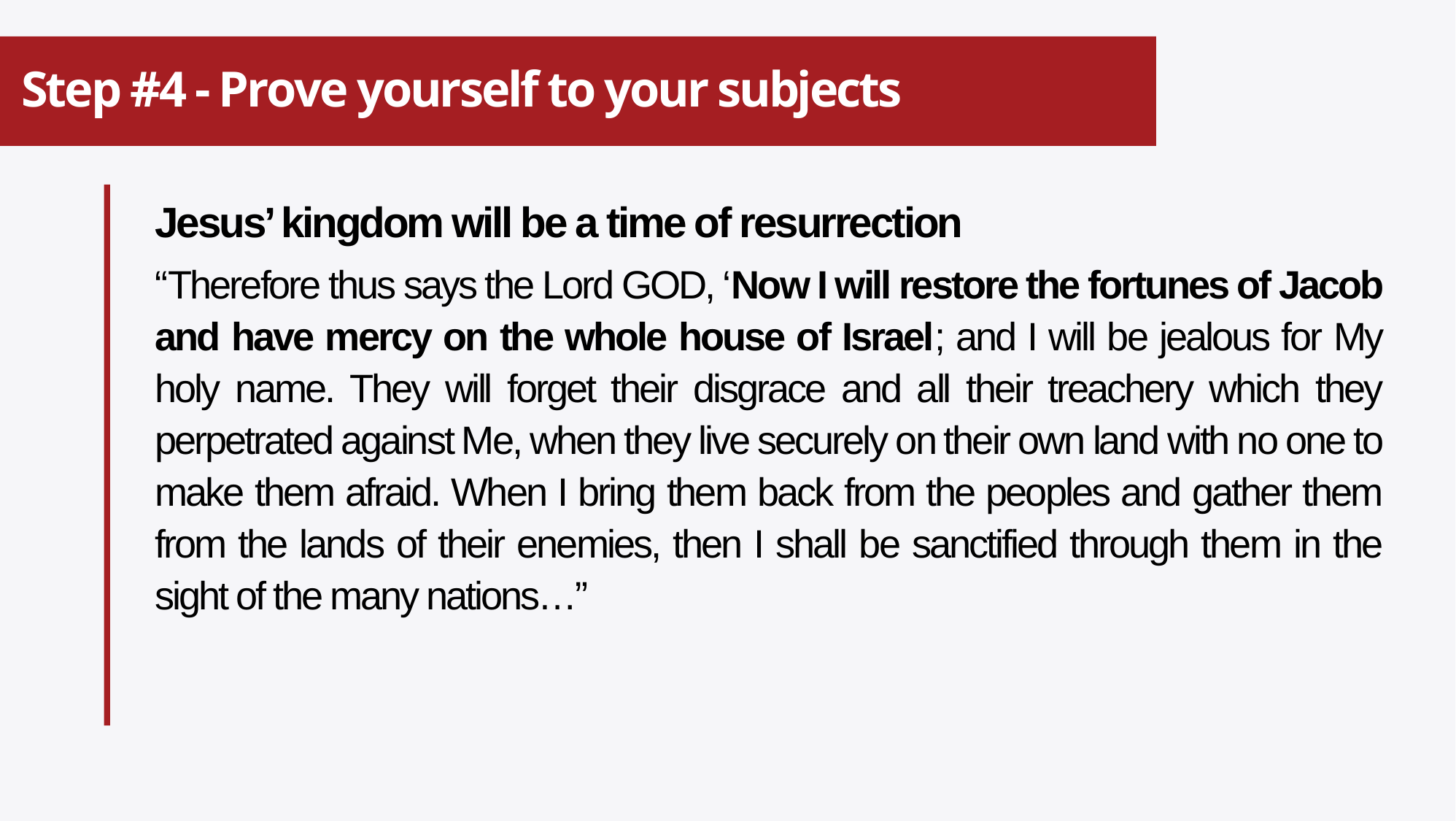

# Step #4 - Prove yourself to your subjects
Jesus’ kingdom will be a time of resurrection
“Therefore thus says the Lord GOD, ‘Now I will restore the fortunes of Jacob and have mercy on the whole house of Israel; and I will be jealous for My holy name. They will forget their disgrace and all their treachery which they perpetrated against Me, when they live securely on their own land with no one to make them afraid. When I bring them back from the peoples and gather them from the lands of their enemies, then I shall be sanctified through them in the sight of the many nations…”